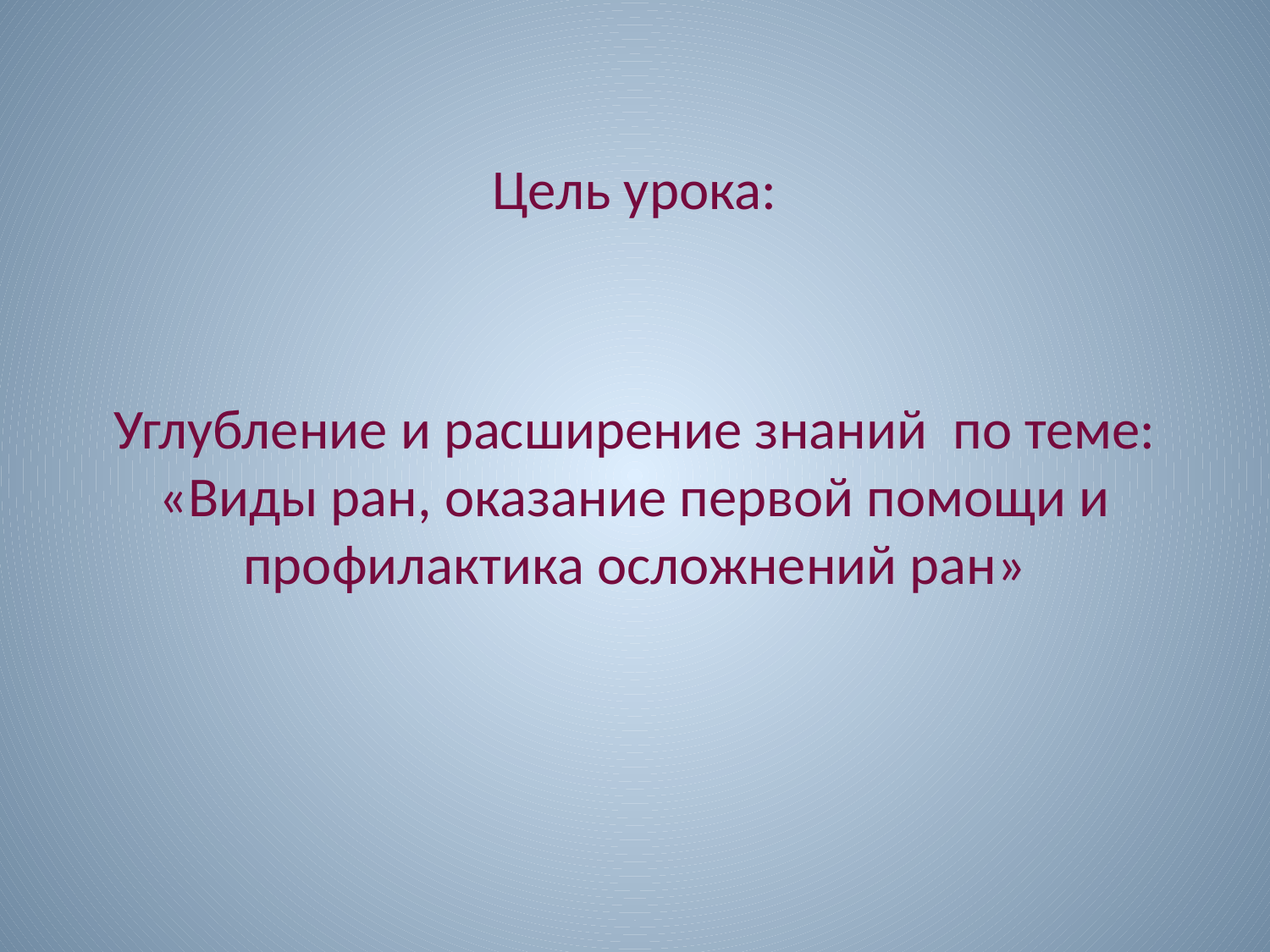

# Цель урока:
Углубление и расширение знаний  по теме: «Виды ран, оказание первой помощи и профилактика осложнений ран»